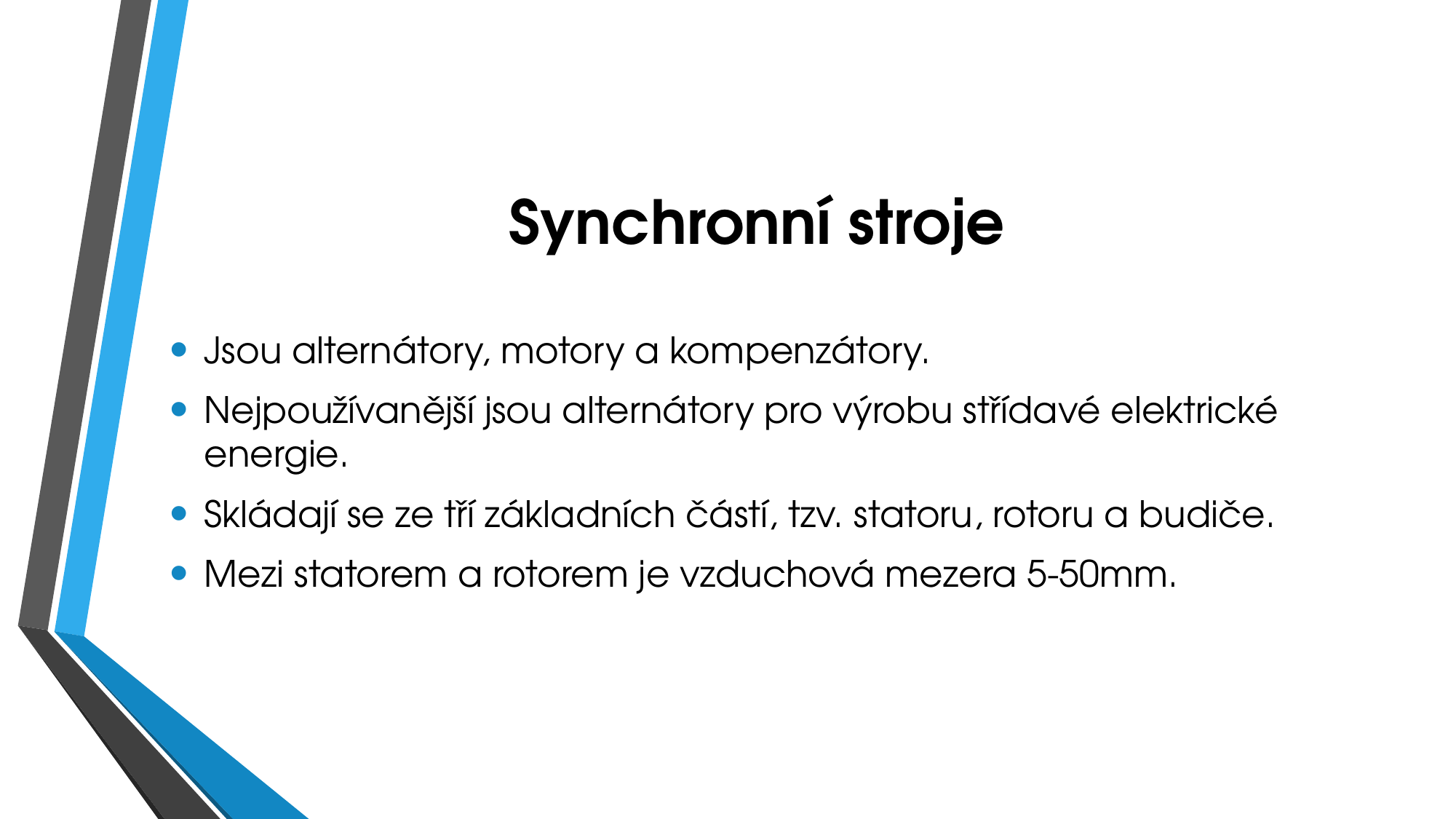

# Synchronní stroje

Jsou alternátory, motory a kompenzátory.
Nejpoužívanější jsou alternátory pro výrobu střídavé elektrické energie.
Skládají se ze tří základních částí, tzv. statoru, rotoru a budiče.
Mezi statorem a rotorem je vzduchová mezera 5-50mm.